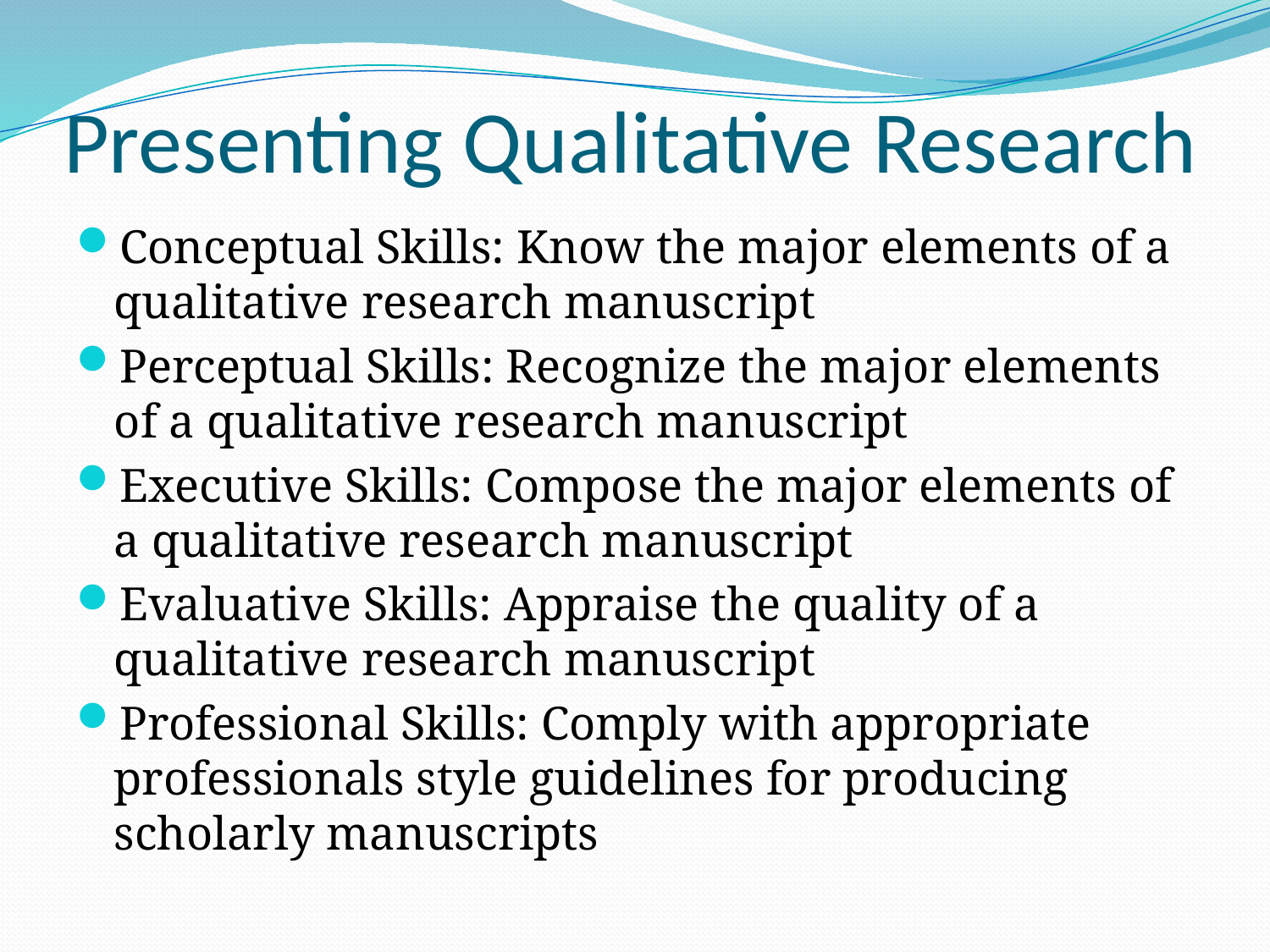

# Presenting Qualitative Research
Conceptual Skills: Know the major elements of a qualitative research manuscript
Perceptual Skills: Recognize the major elements of a qualitative research manuscript
Executive Skills: Compose the major elements of a qualitative research manuscript
Evaluative Skills: Appraise the quality of a qualitative research manuscript
Professional Skills: Comply with appropriate professionals style guidelines for producing scholarly manuscripts